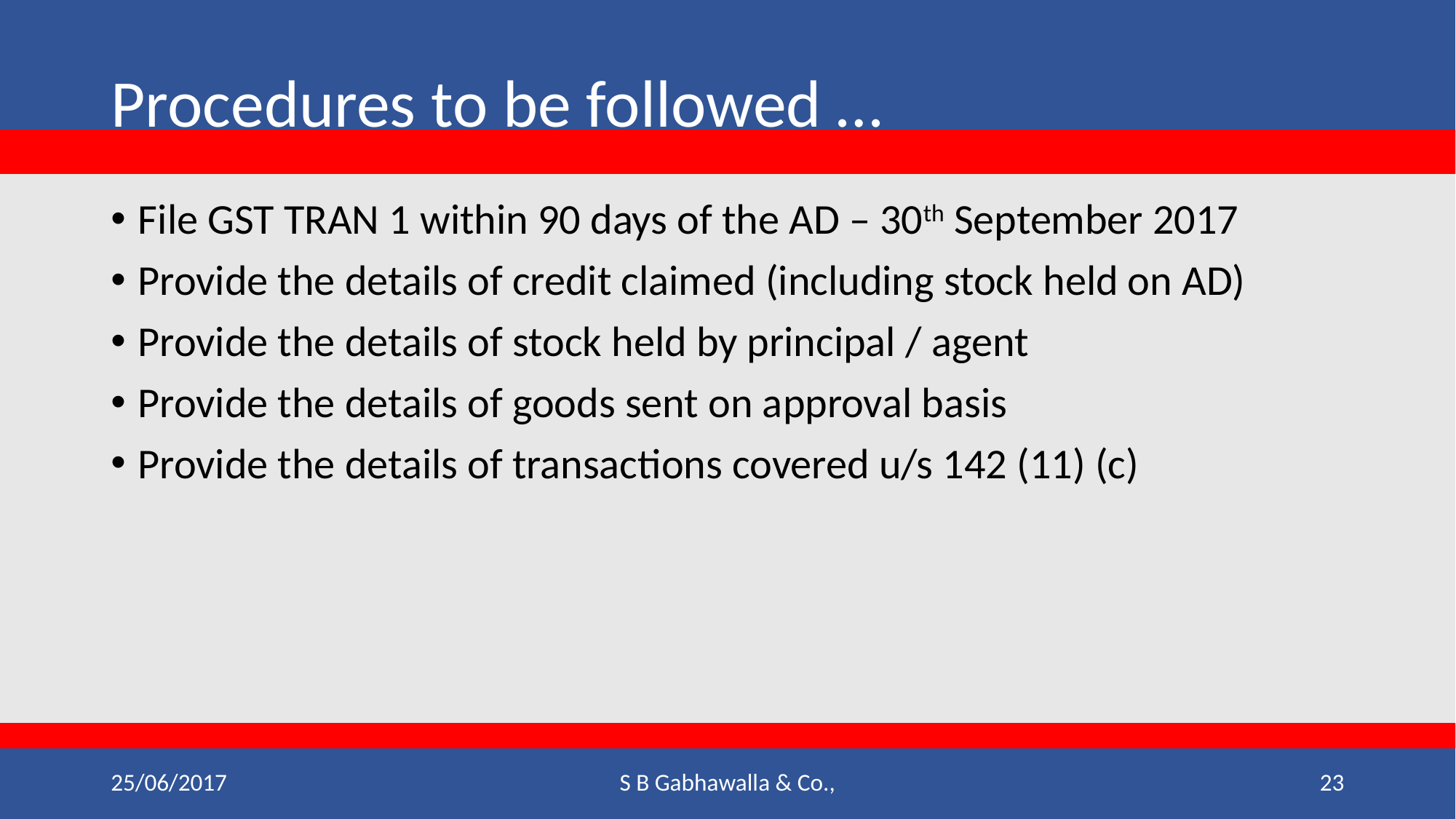

# Procedures to be followed …
File GST TRAN 1 within 90 days of the AD – 30th September 2017
Provide the details of credit claimed (including stock held on AD)
Provide the details of stock held by principal / agent
Provide the details of goods sent on approval basis
Provide the details of transactions covered u/s 142 (11) (c)

25/06/2017
S B Gabhawalla & Co.,
23